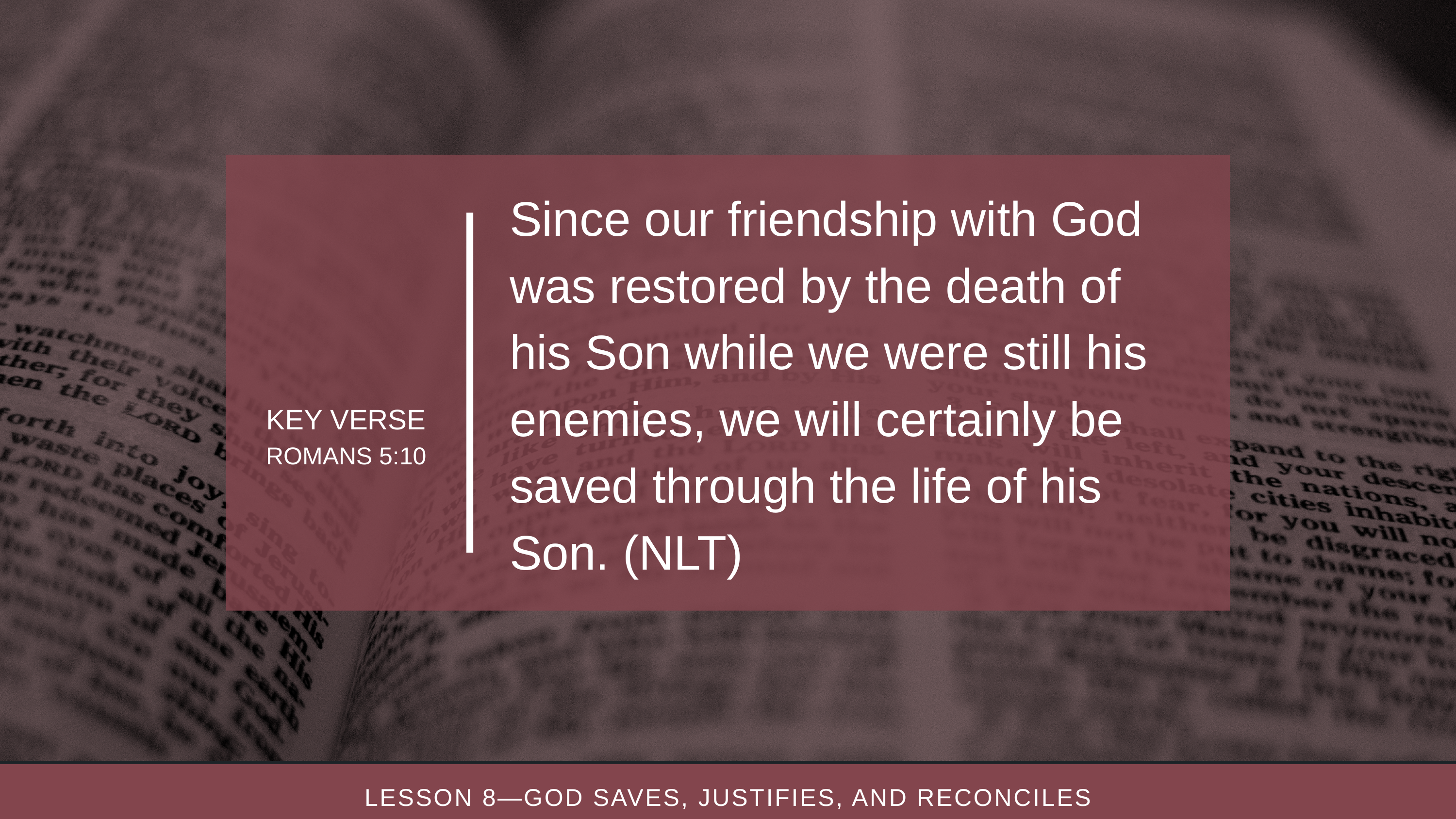

Since our friendship with God was restored by the death of his Son while we were still his enemies, we will certainly be saved through the life of his Son. (nlt)